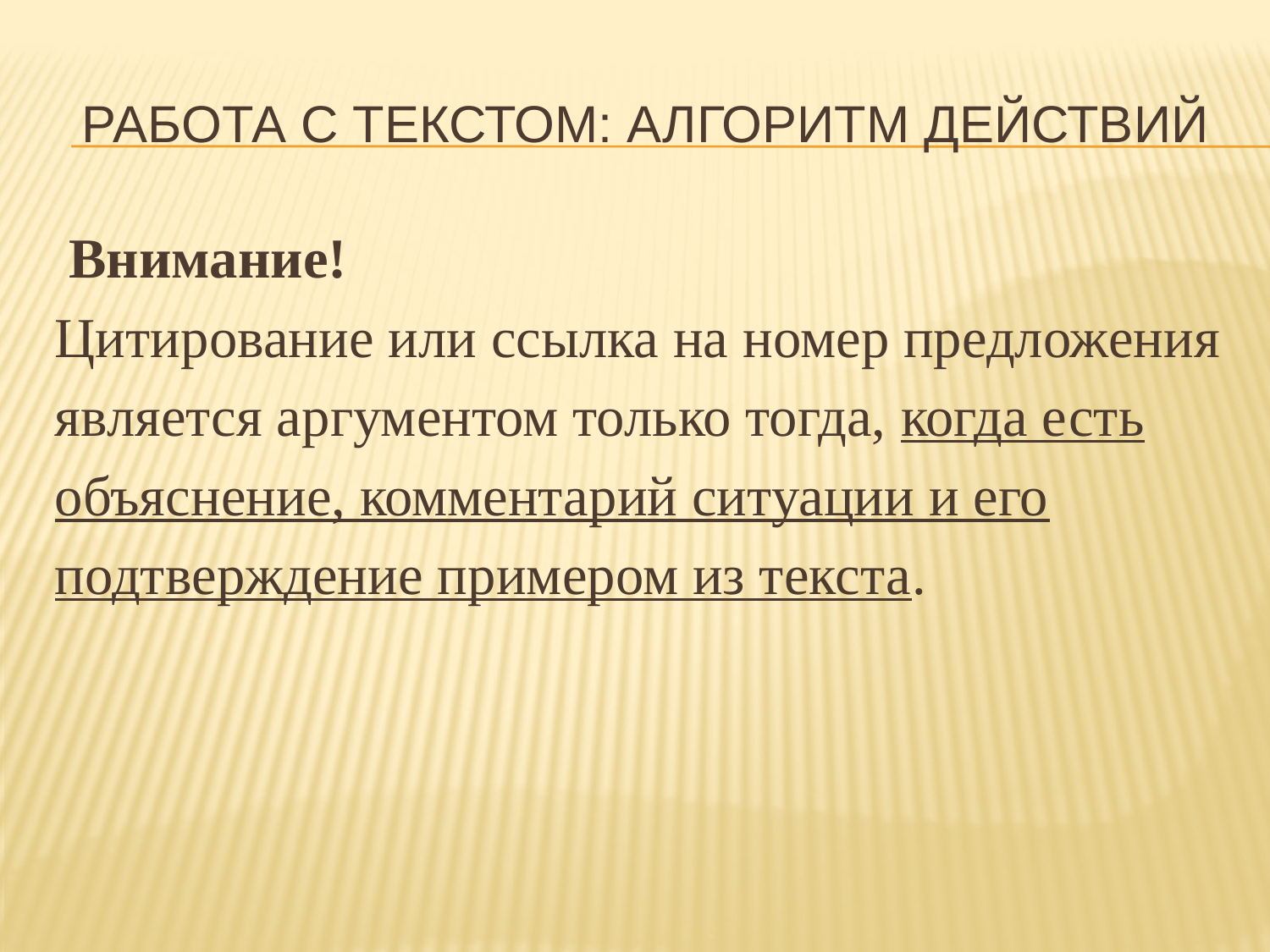

# Работа с текстом: алгоритм действий

 Внимание!
Цитирование или ссылка на номер предложения
является аргументом только тогда, когда есть
объяснение, комментарий ситуации и его
подтверждение примером из текста.